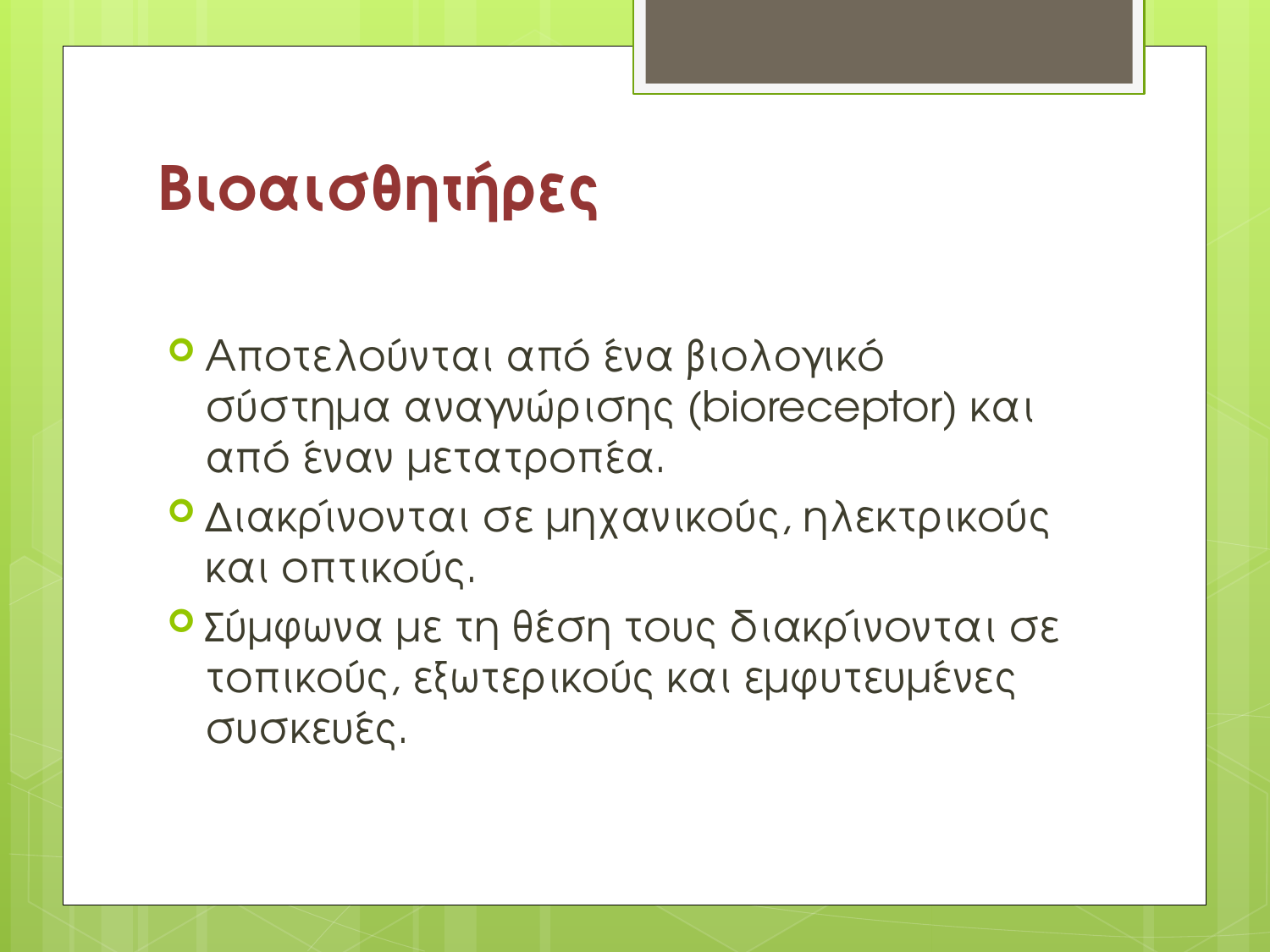

# Βιοαισθητήρες
Αποτελούνται από ένα βιολογικό σύστημα αναγνώρισης (bioreceptor) και από έναν μετατροπέα.
Διακρίνονται σε μηχανικούς, ηλεκτρικούς και οπτικούς.
Σύμφωνα με τη θέση τους διακρίνονται σε τοπικούς, εξωτερικούς και εμφυτευμένες συσκευές.